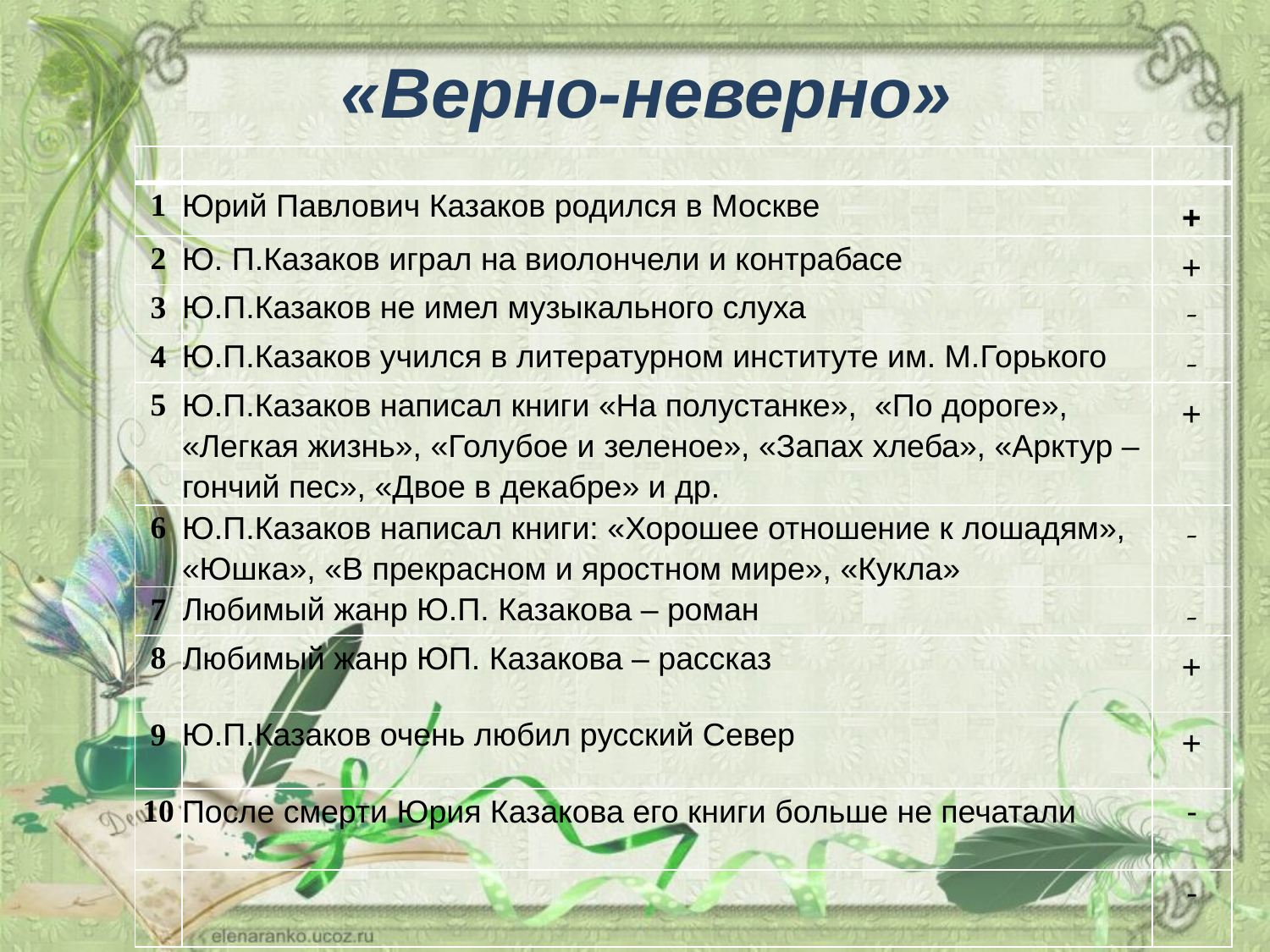

# «Верно-неверно»
|  |  |  |
| --- | --- | --- |
| 1 | Юрий Павлович Казаков родился в Москве | + |
| 2 | Ю. П.Казаков играл на виолончели и контрабасе | + |
| 3 | Ю.П.Казаков не имел музыкального слуха | - |
| 4 | Ю.П.Казаков учился в литературном институте им. М.Горького | - |
| 5 | Ю.П.Казаков написал книги «На полустанке», «По дороге», «Легкая жизнь», «Голубое и зеленое», «Запах хлеба», «Арктур – гончий пес», «Двое в декабре» и др. | + |
| 6 | Ю.П.Казаков написал книги: «Хорошее отношение к лошадям», «Юшка», «В прекрасном и яростном мире», «Кукла» | - |
| 7 | Любимый жанр Ю.П. Казакова – роман | - |
| 8 | Любимый жанр ЮП. Казакова – рассказ | + |
| 9 | Ю.П.Казаков очень любил русский Север | + |
| 10 | После смерти Юрия Казакова его книги больше не печатали | - |
|  |  | - |